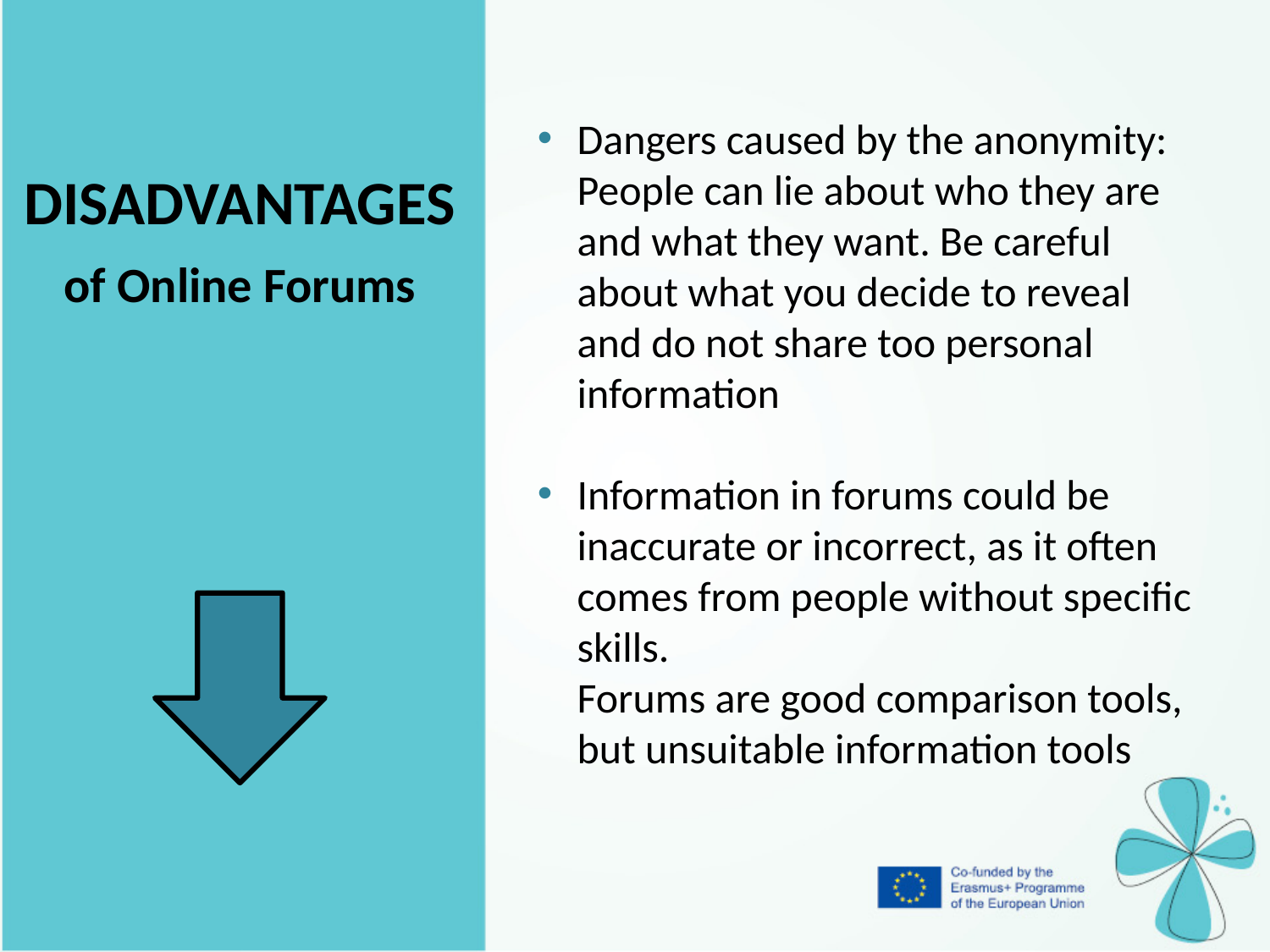

Dangers caused by the anonymity: People can lie about who they are and what they want. Be careful about what you decide to reveal  and do not share too personal information

Information in forums could be inaccurate or incorrect, as it often comes from people without specific skills.
Forums are good comparison tools, but unsuitable information tools
| DISADVANTAGES of Online Forums |
| --- |